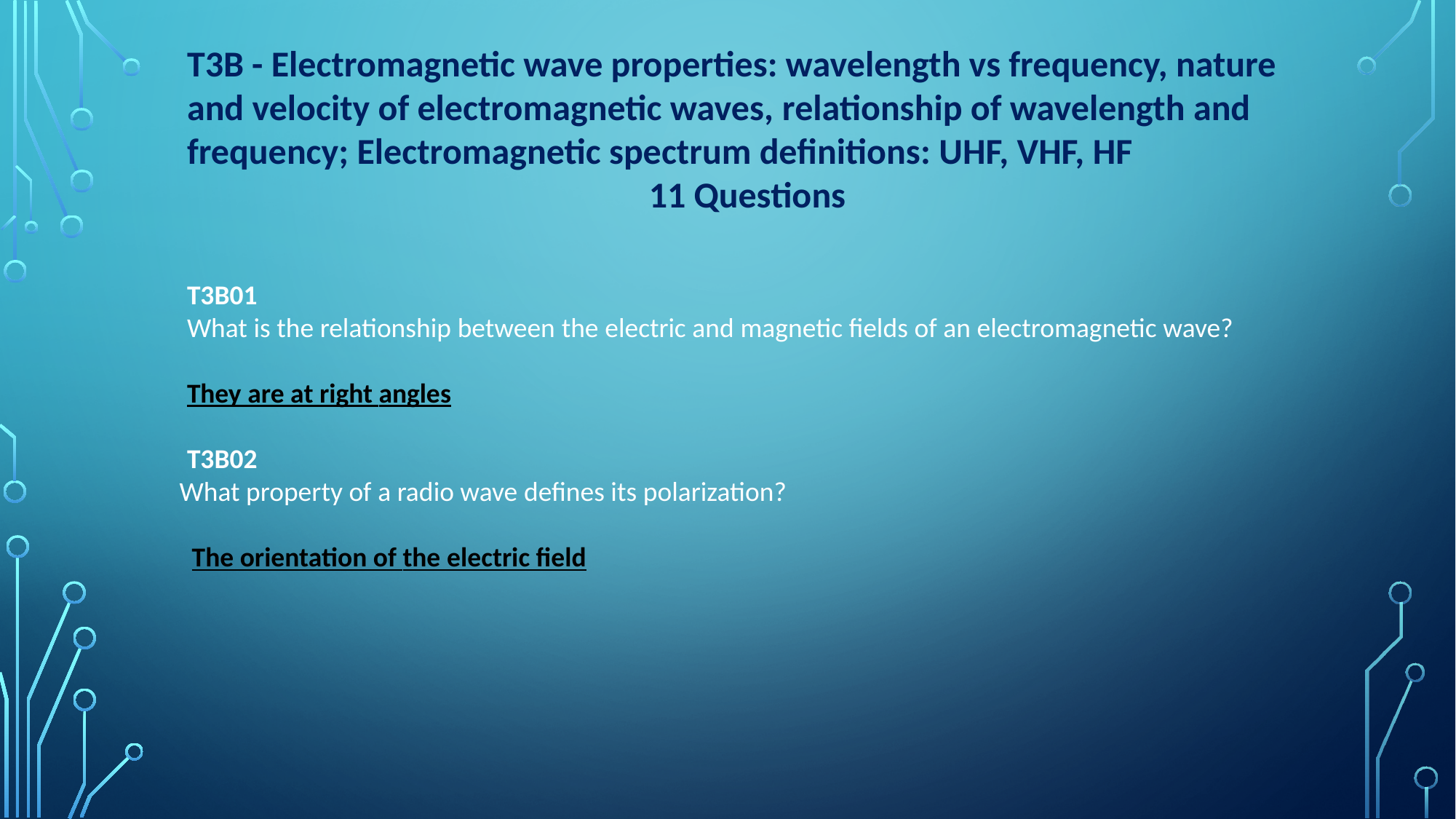

T3B - Electromagnetic wave properties: wavelength vs frequency, nature and velocity of electromagnetic waves, relationship of wavelength and frequency; Electromagnetic spectrum definitions: UHF, VHF, HF
11 Questions
T3B01
What is the relationship between the electric and magnetic fields of an electromagnetic wave?

They are at right angles

T3B02
What property of a radio wave defines its polarization?

  The orientation of the electric field